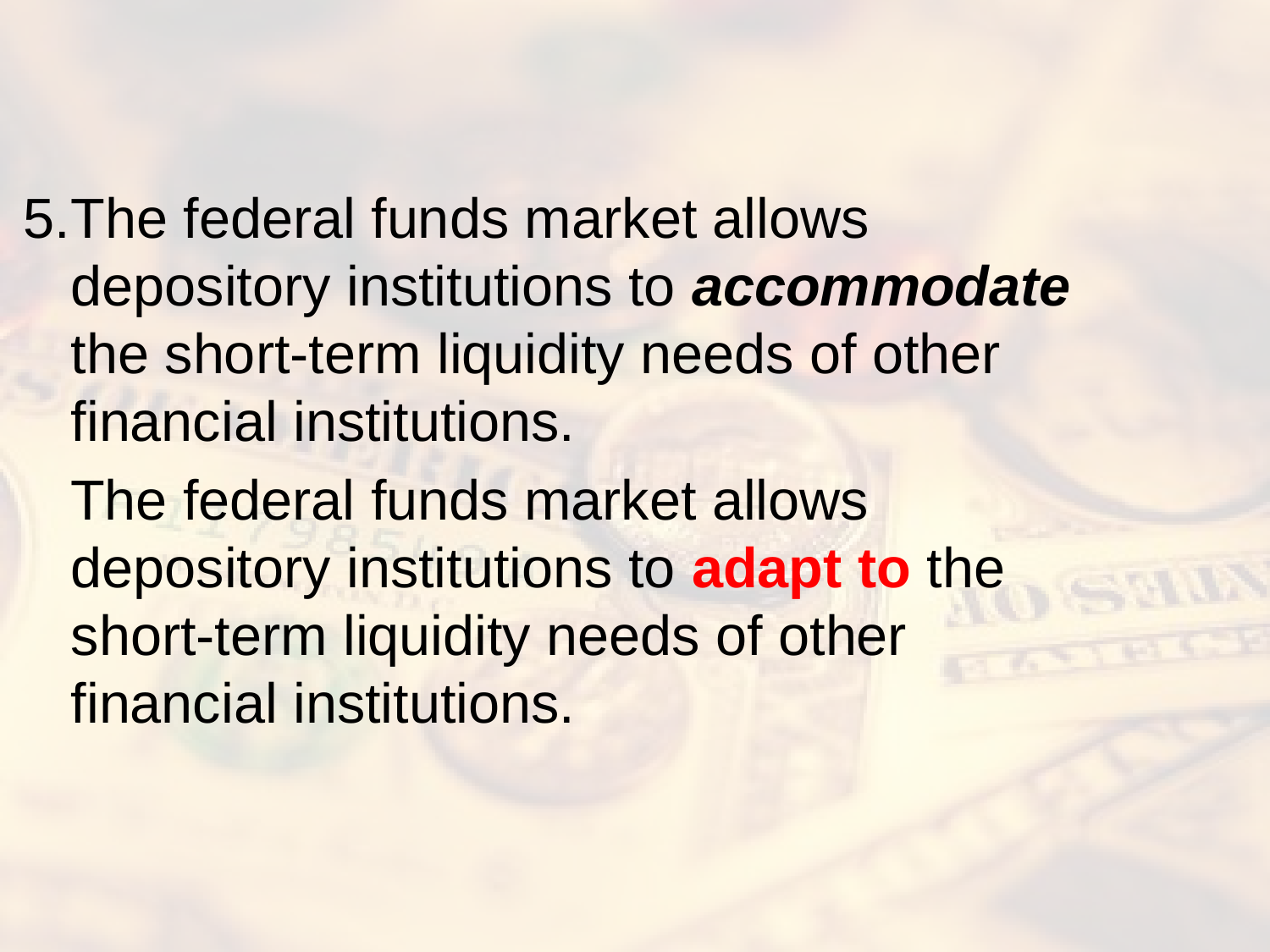

#

5.	The federal funds market allows depository institutions to accommodate the short-term liquidity needs of other financial institutions.
   The federal funds market allows depository institutions to adapt to the short-term liquidity needs of other financial institutions.